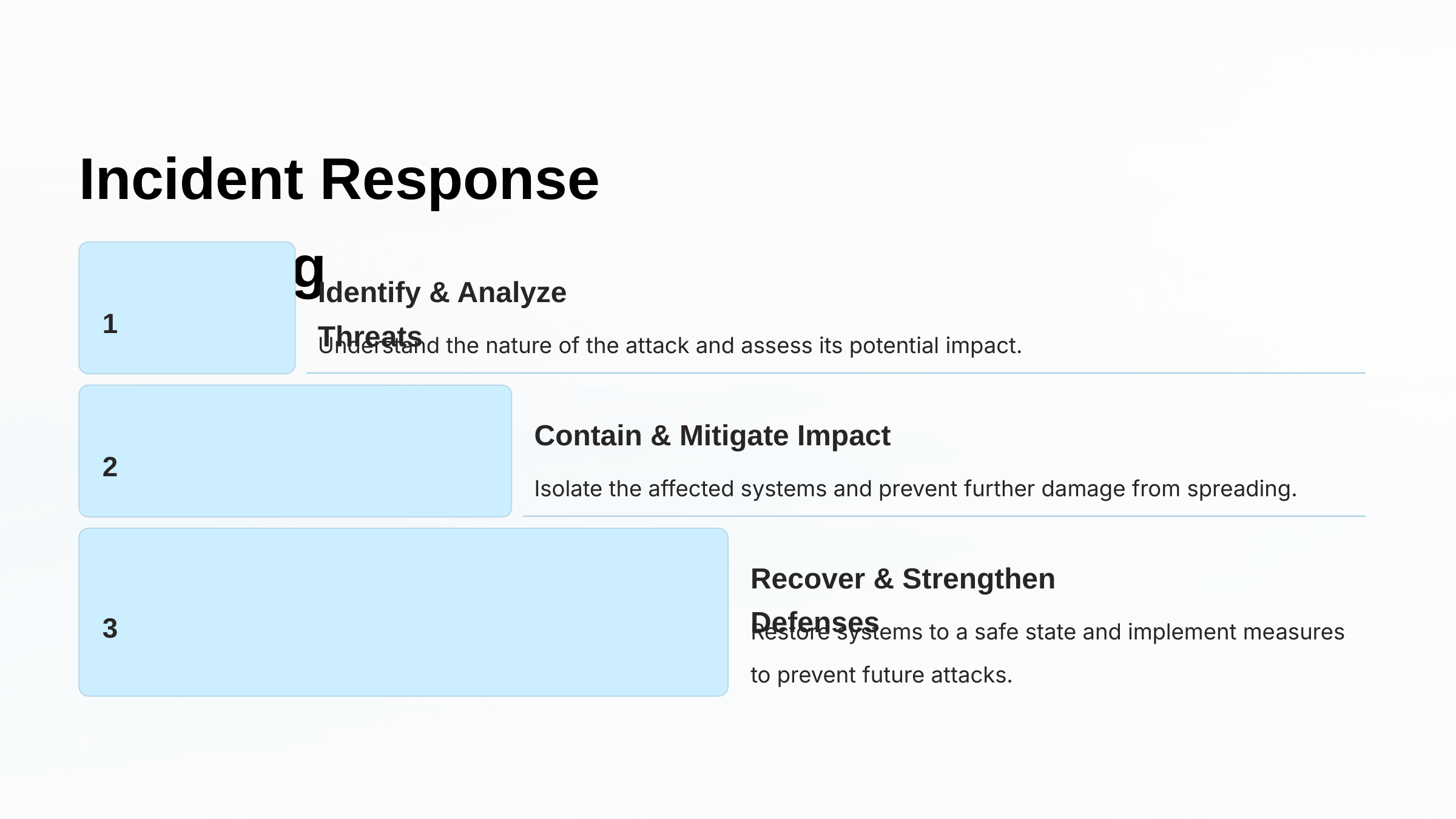

Incident Response Planning

Identify & Analyze Threats
1
Understand the nature of the attack and assess its potential impact.

Contain & Mitigate Impact
2
Isolate the affected systems and prevent further damage from spreading.

Recover & Strengthen Defenses
3
Restore systems to a safe state and implement measures to prevent future attacks.